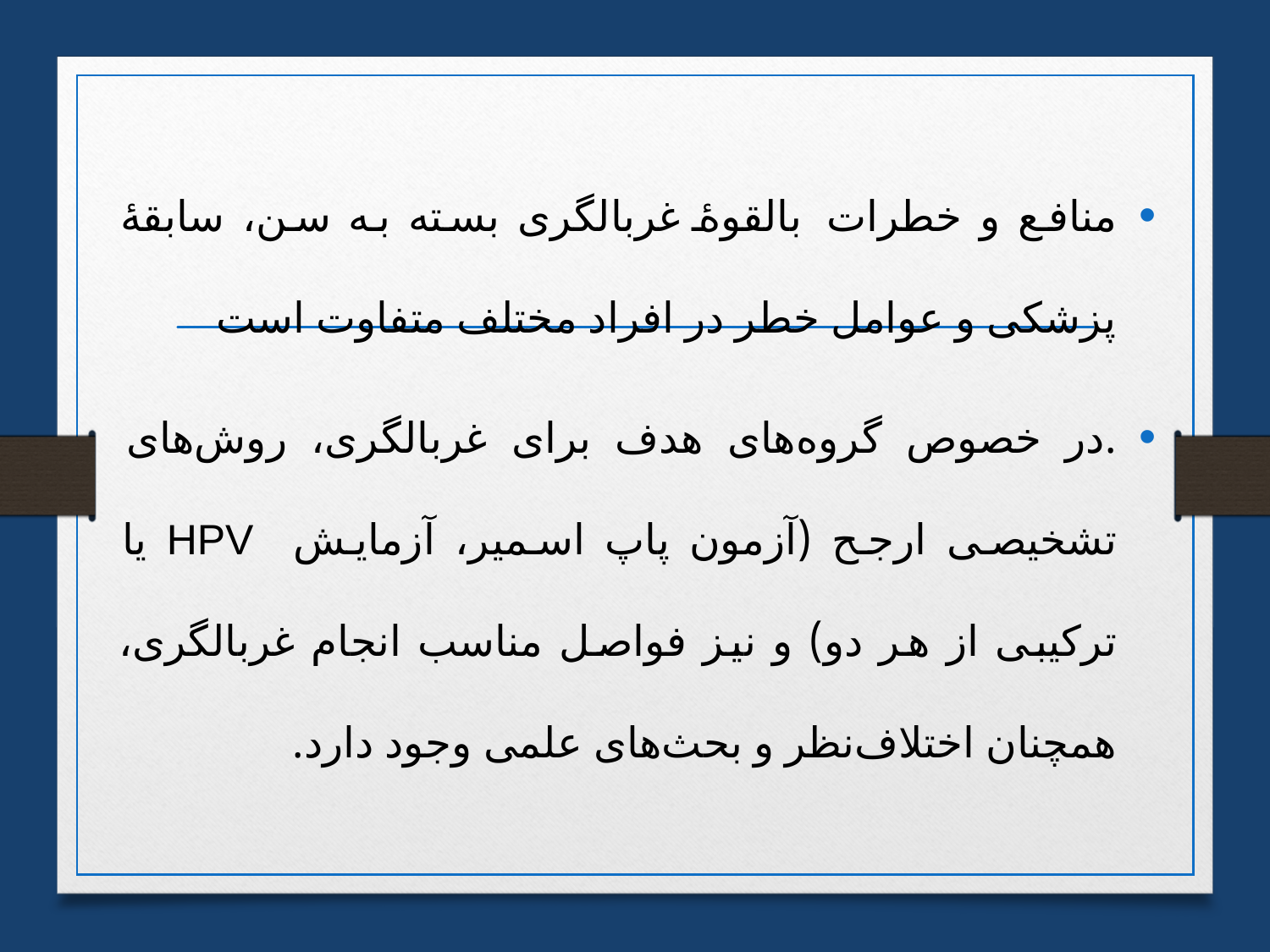

منافع و خطرات بالقوهٔ غربالگری بسته به سن، سابقهٔ پزشکی و عوامل خطر در افراد مختلف متفاوت است
.در خصوص گروه‌های هدف برای غربالگری، روش‌های تشخیصی ارجح (آزمون پاپ اسمیر، آزمایش  HPV یا ترکیبی از هر دو) و نیز فواصل مناسب انجام غربالگری، همچنان اختلاف‌نظر و بحث‌های علمی وجود دارد.